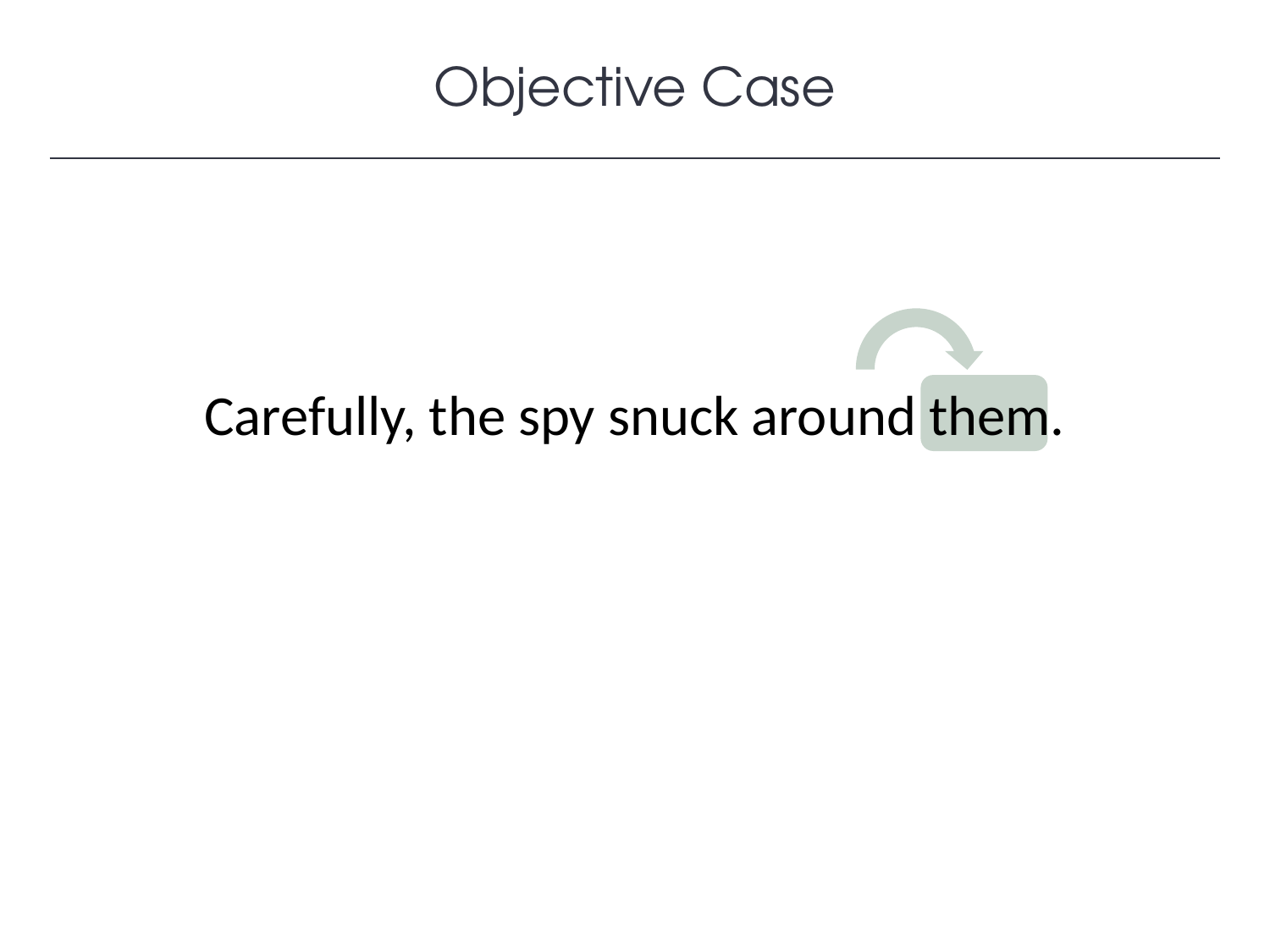

Objective Case
HAWKES LEARNING

Carefully, the spy snuck around them.